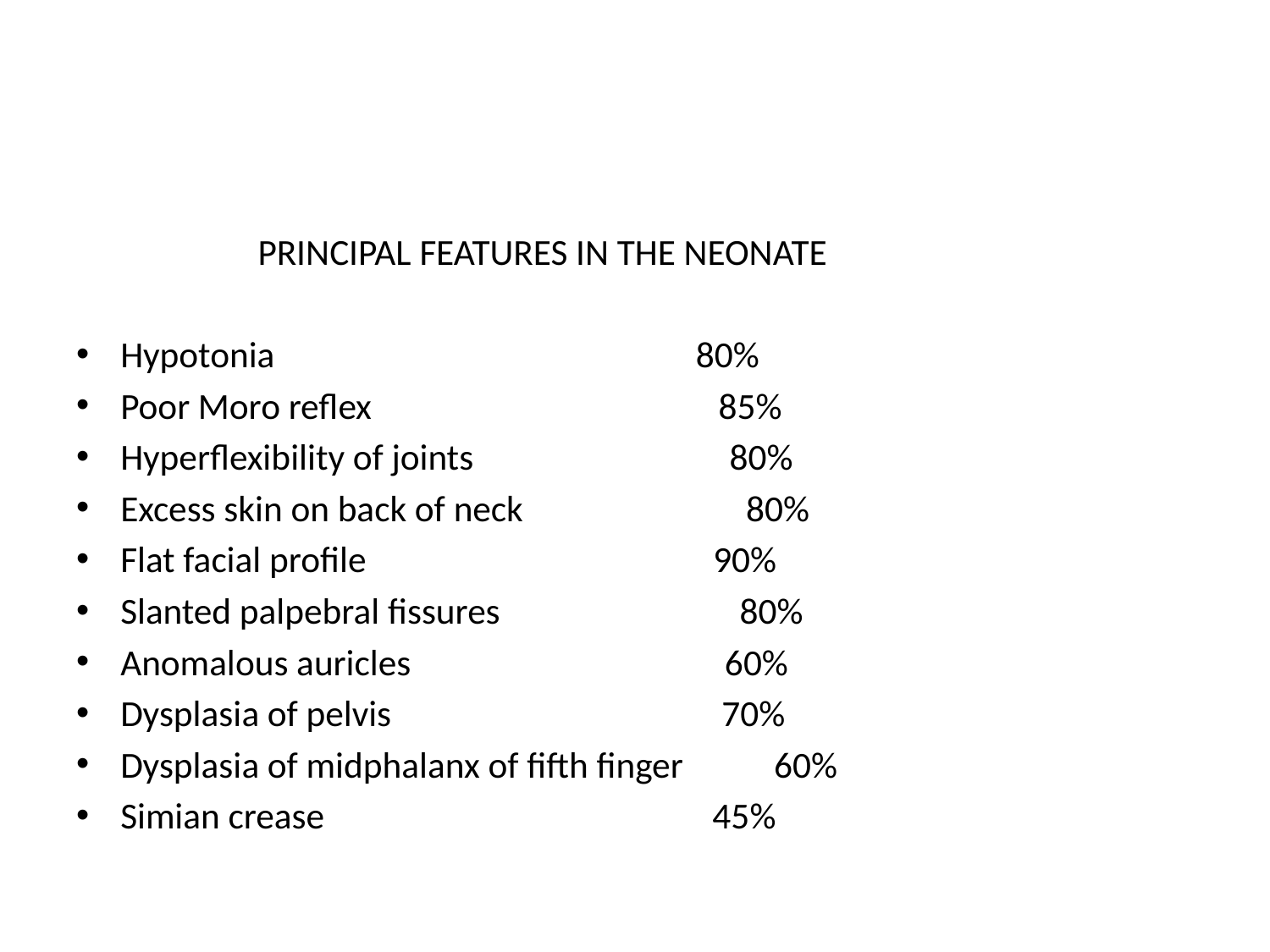

#
                      PRINCIPAL FEATURES IN THE NEONATE

Hypotonia                                                   80%
Poor Moro reflex                                          85%
Hyperflexibility of joints                               80%
Excess skin on back of neck                           80%
Flat facial profile                                          90%
Slanted palpebral fissures                             80%
Anomalous auricles                                      60%
Dysplasia of pelvis                                        70%
Dysplasia of midphalanx of fifth finger           60%
Simian crease                                               45%